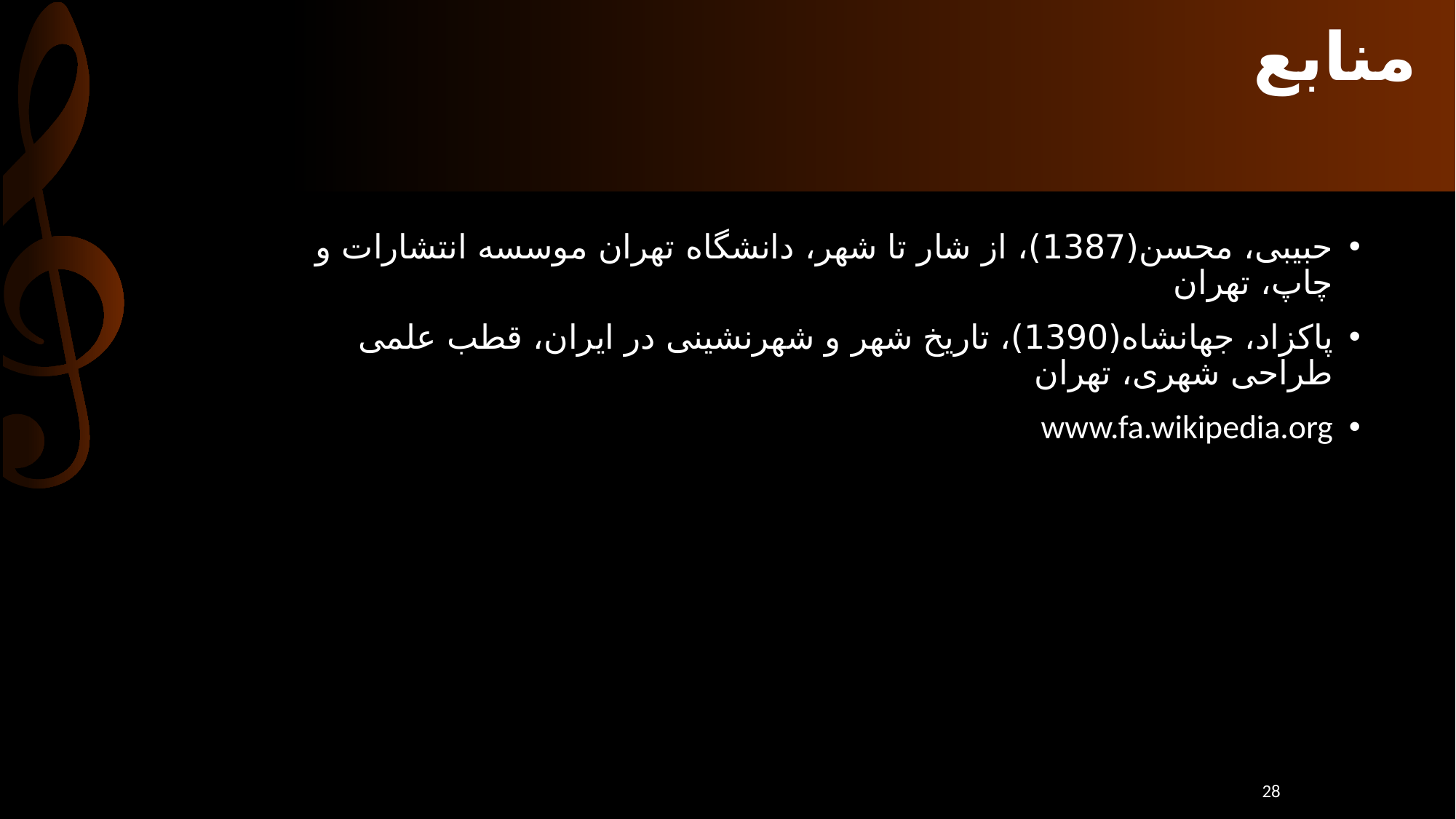

# منابع
حبیبی، محسن(1387)، از شار تا شهر، دانشگاه تهران موسسه انتشارات و چاپ، تهران
پاکزاد، جهانشاه(1390)، تاریخ شهر و شهرنشینی در ایران، قطب علمی طراحی شهری، تهران
www.fa.wikipedia.org

28